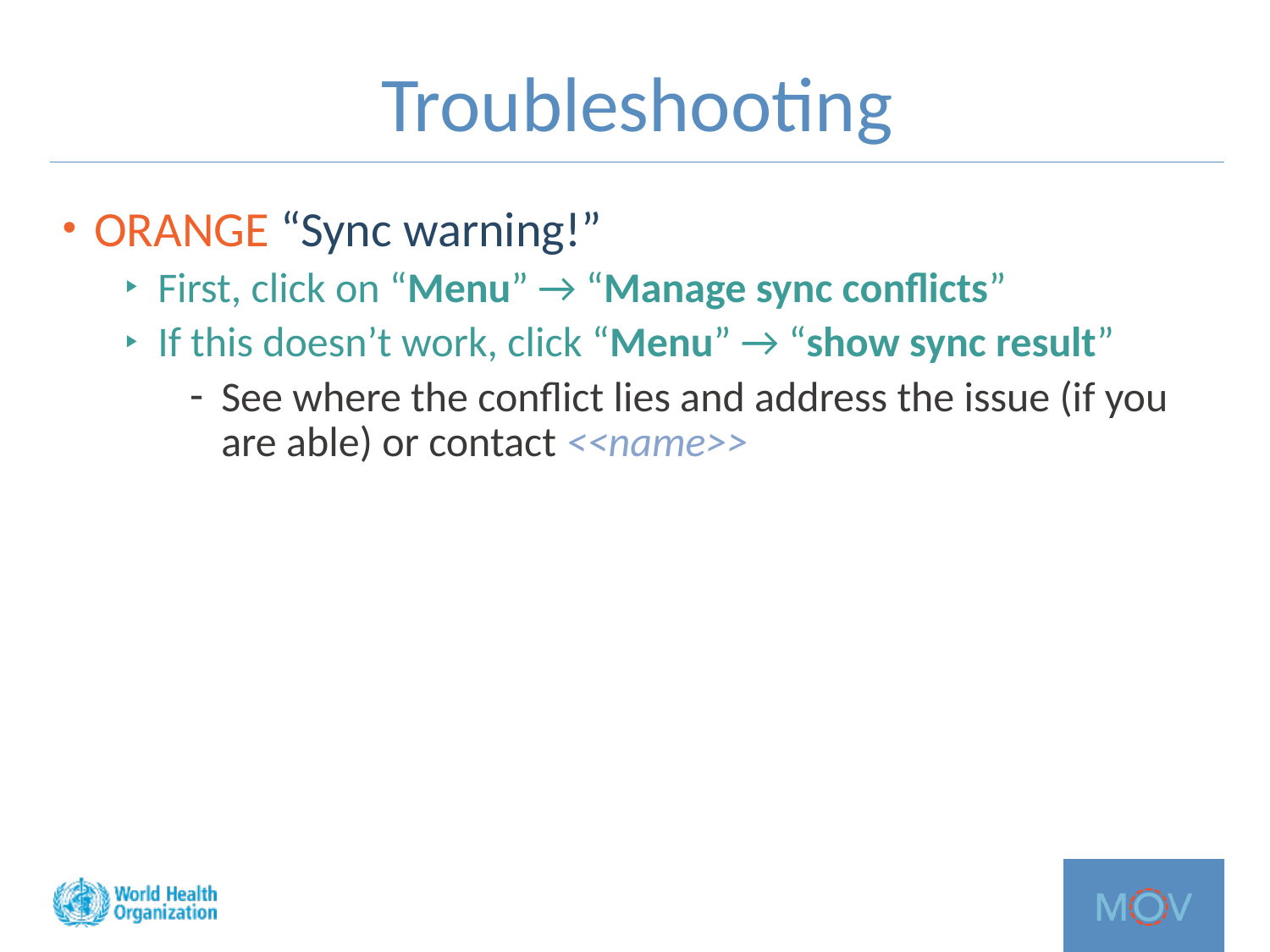

# Troubleshooting
ORANGE “Sync warning!”
First, click on “Menu” → “Manage sync conflicts”
If this doesn’t work, click “Menu” → “show sync result”
See where the conflict lies and address the issue (if you are able) or contact <<name>>